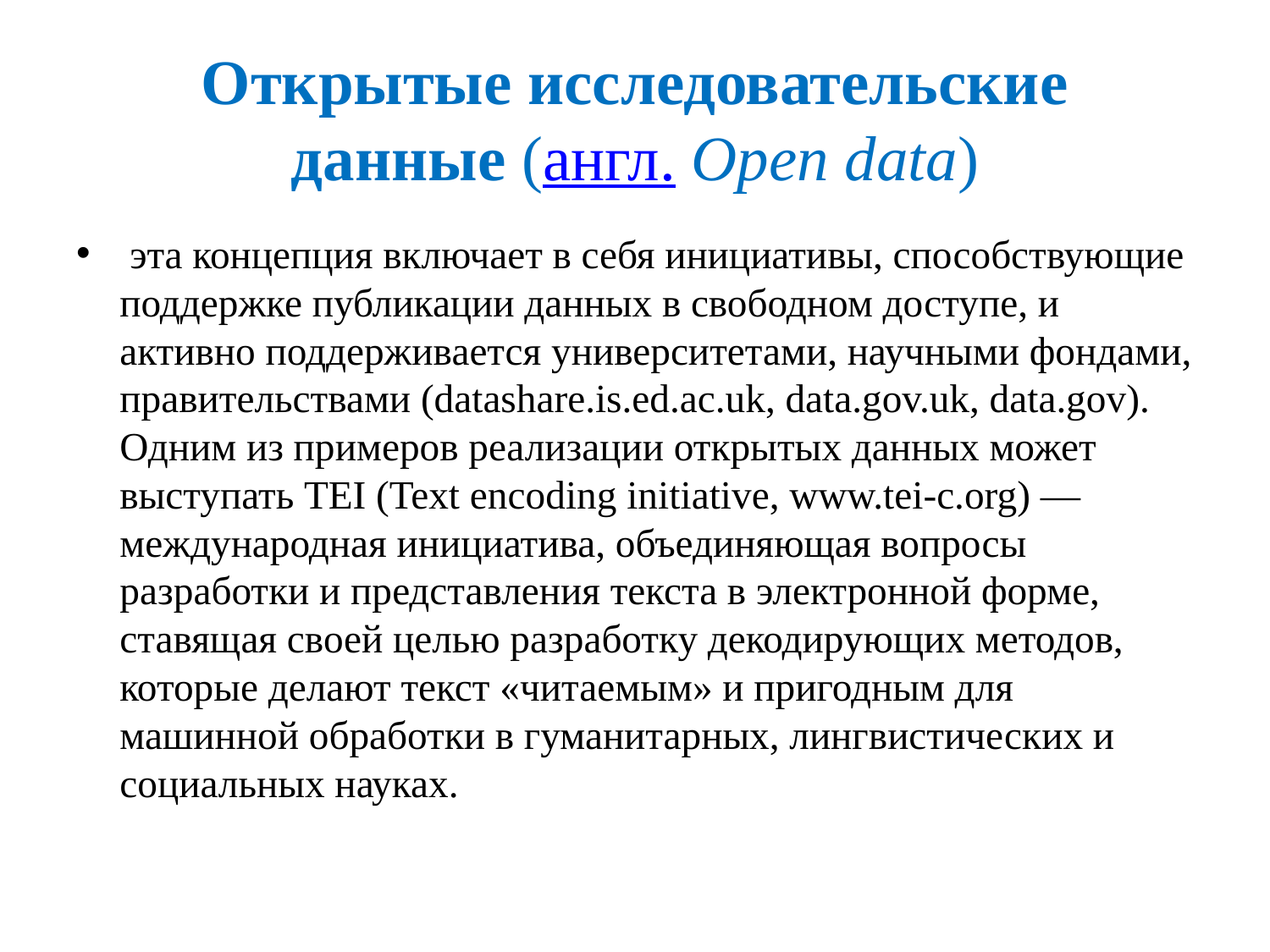

# Открытые исследовательские данные (англ. Open data)
 эта концепция включает в себя инициативы, способствующие поддержке публикации данных в свободном доступе, и активно поддерживается университетами, научными фондами, правительствами (datashare.is.ed.ac.uk, data.gov.uk, data.gov). Одним из примеров реализации открытых данных может выступать TEI (Text encoding initiative, www.tei-c.org) — международная инициатива, объединяющая вопросы разработки и представления текста в электронной форме, ставящая своей целью разработку декодирующих методов, которые делают текст «читаемым» и пригодным для машинной обработки в гуманитарных, лингвистических и социальных науках.